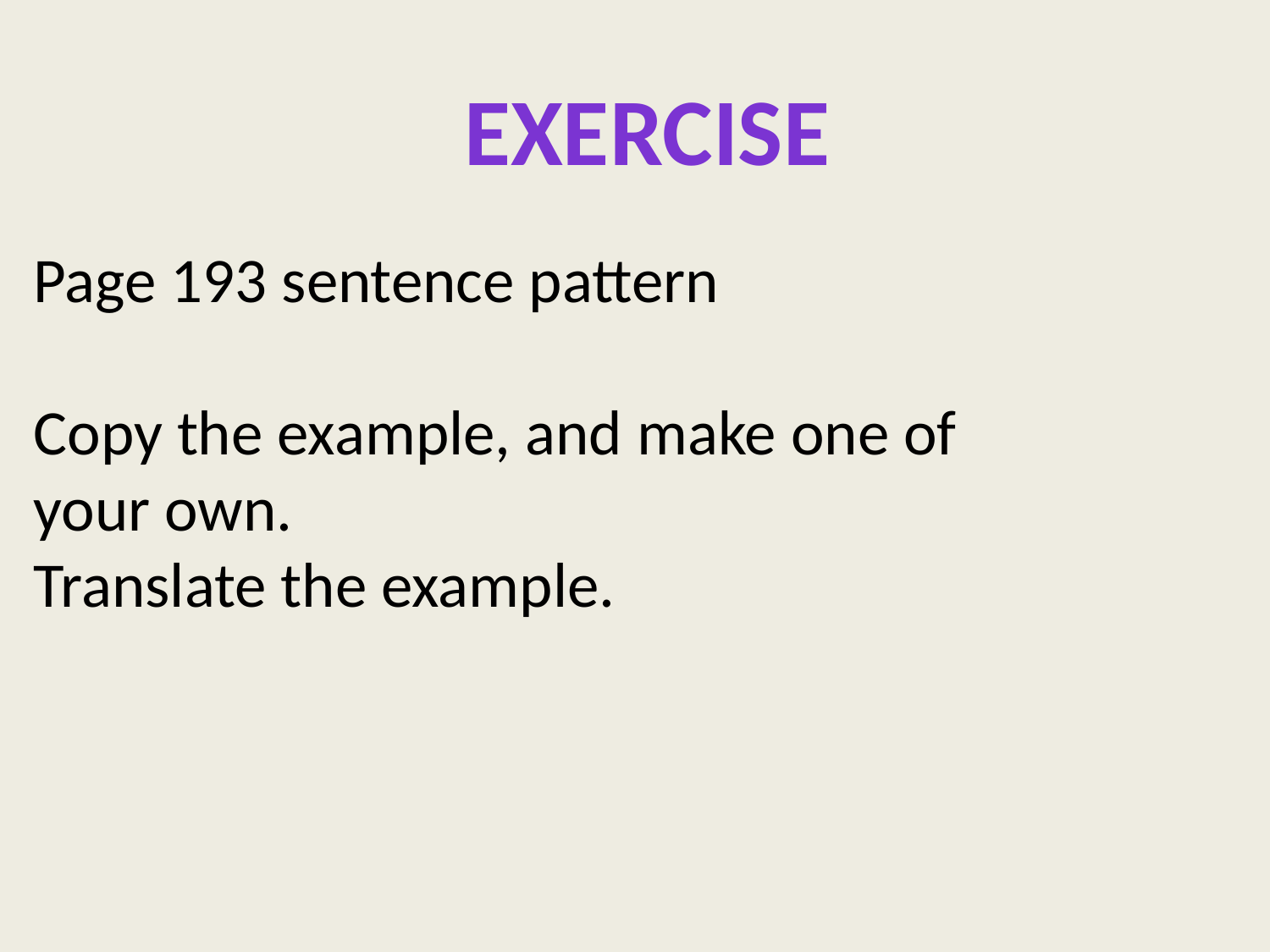

EXERCISE
Page 193 sentence pattern

Copy the example, and make one of your own.
Translate the example.